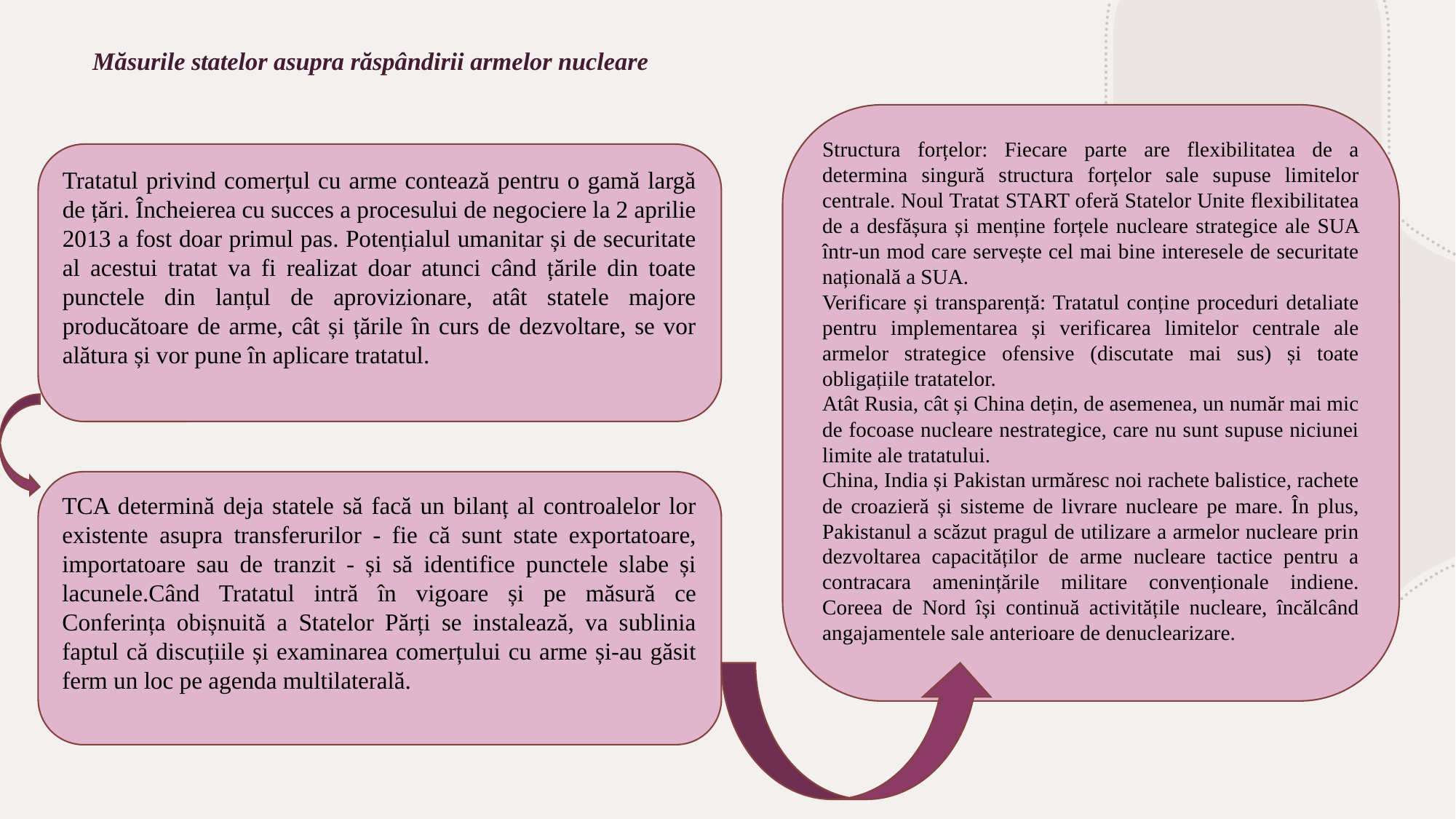

# Măsurile statelor asupra răspândirii armelor nucleare
Structura forțelor: Fiecare parte are flexibilitatea de a determina singură structura forțelor sale supuse limitelor centrale. Noul Tratat START oferă Statelor Unite flexibilitatea de a desfășura și menține forțele nucleare strategice ale SUA într-un mod care servește cel mai bine interesele de securitate națională a SUA.
Verificare și transparență: Tratatul conține proceduri detaliate pentru implementarea și verificarea limitelor centrale ale armelor strategice ofensive (discutate mai sus) și toate obligațiile tratatelor.
Atât Rusia, cât și China dețin, de asemenea, un număr mai mic de focoase nucleare nestrategice, care nu sunt supuse niciunei limite ale tratatului.
China, India și Pakistan urmăresc noi rachete balistice, rachete de croazieră și sisteme de livrare nucleare pe mare. În plus, Pakistanul a scăzut pragul de utilizare a armelor nucleare prin dezvoltarea capacităților de arme nucleare tactice pentru a contracara amenințările militare convenționale indiene. Coreea de Nord își continuă activitățile nucleare, încălcând angajamentele sale anterioare de denuclearizare.

Tratatul privind comerțul cu arme contează pentru o gamă largă de țări. Încheierea cu succes a procesului de negociere la 2 aprilie 2013 a fost doar primul pas. Potențialul umanitar și de securitate al acestui tratat va fi realizat doar atunci când țările din toate punctele din lanțul de aprovizionare, atât statele majore producătoare de arme, cât și țările în curs de dezvoltare, se vor alătura și vor pune în aplicare tratatul.

TCA determină deja statele să facă un bilanț al controalelor lor existente asupra transferurilor - fie că sunt state exportatoare, importatoare sau de tranzit - și să identifice punctele slabe și lacunele.Când Tratatul intră în vigoare și pe măsură ce Conferința obișnuită a Statelor Părți se instalează, va sublinia faptul că discuțiile și examinarea comerțului cu arme și-au găsit ferm un loc pe agenda multilaterală.